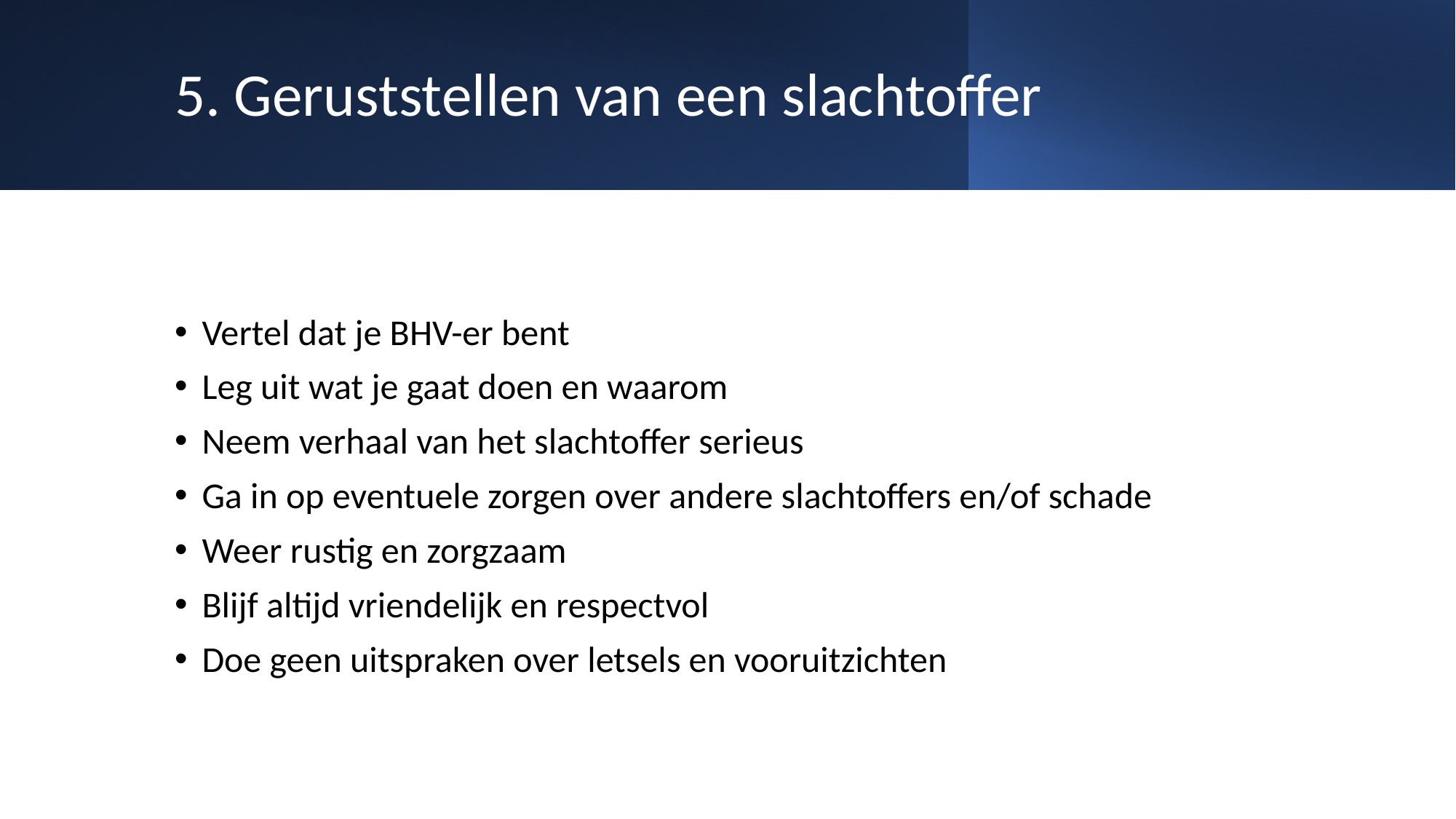

# 5. Geruststellen van een slachtoffer
Vertel dat je BHV-er bent
Leg uit wat je gaat doen en waarom
Neem verhaal van het slachtoffer serieus
Ga in op eventuele zorgen over andere slachtoffers en/of schade
Weer rustig en zorgzaam
Blijf altijd vriendelijk en respectvol
Doe geen uitspraken over letsels en vooruitzichten